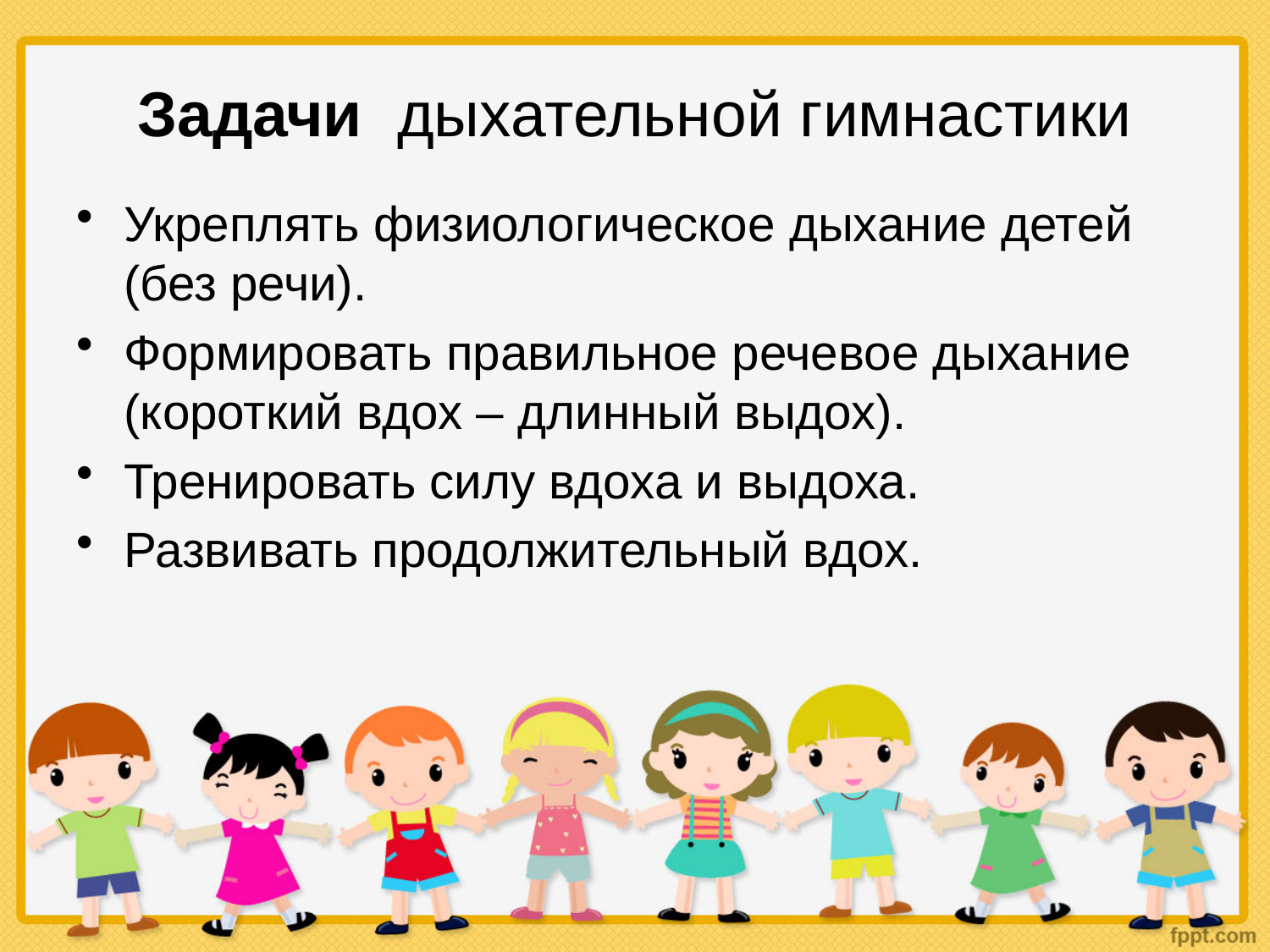

# Задачи  дыхательной гимнастики
Укреплять физиологическое дыхание детей (без речи).
Формировать правильное речевое дыхание (короткий вдох – длинный выдох).
Тренировать силу вдоха и выдоха.
Развивать продолжительный вдох.

Prezentacii.com